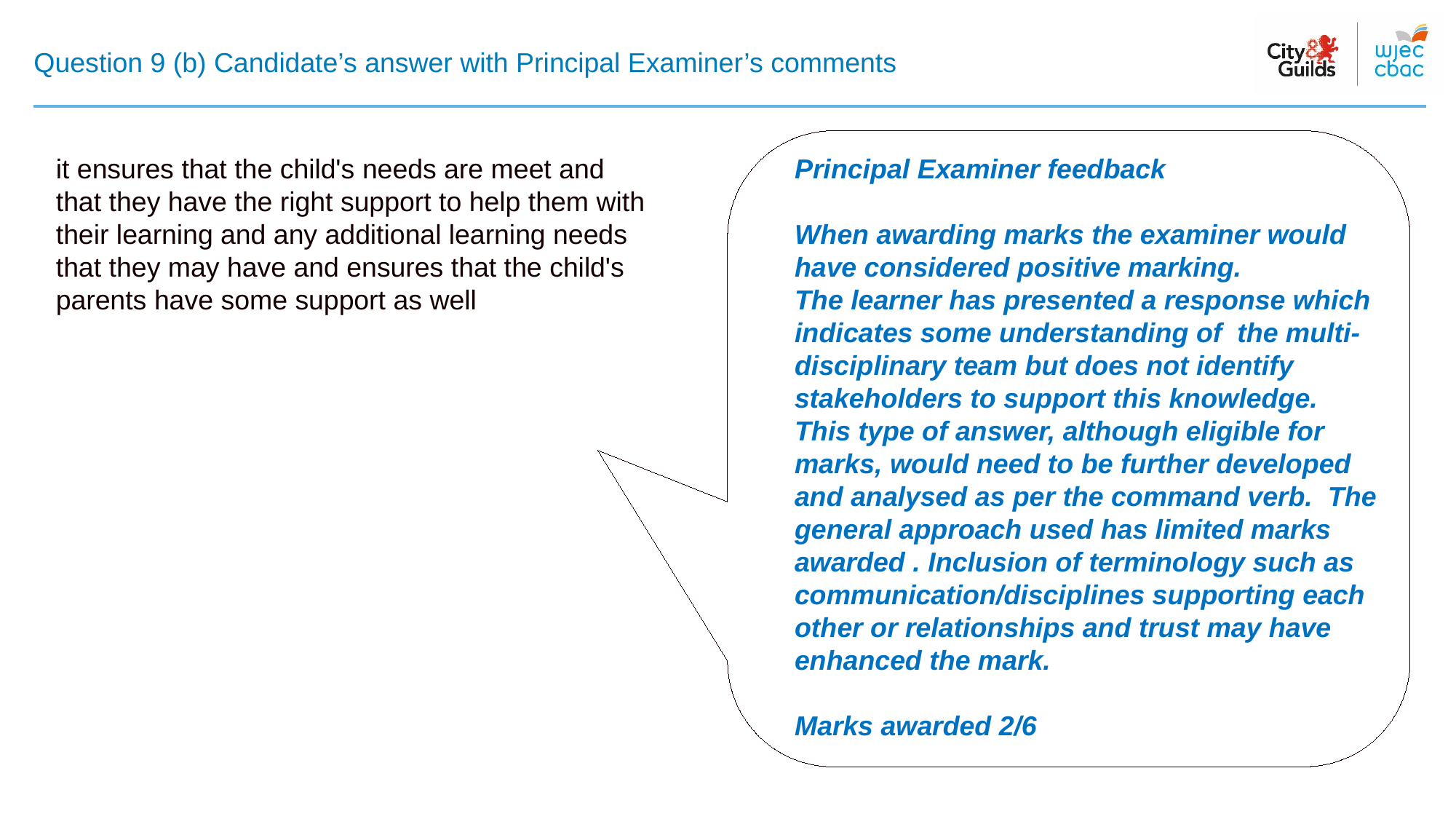

# Question 9 (b) Candidate’s answer with Principal Examiner’s comments

it ensures that the child's needs are meet and that they have the right support to help them with their learning and any additional learning needs that they may have and ensures that the child's parents have some support as well
Principal Examiner feedback

When awarding marks the examiner would have considered positive marking.
The learner has presented a response which indicates some understanding of  the multi-disciplinary team but does not identify stakeholders to support this knowledge.
This type of answer, although eligible for marks, would need to be further developed  and analysed as per the command verb.  The general approach used has limited marks awarded . Inclusion of terminology such as communication/disciplines supporting each other or relationships and trust may have enhanced the mark.

Marks awarded 2/6